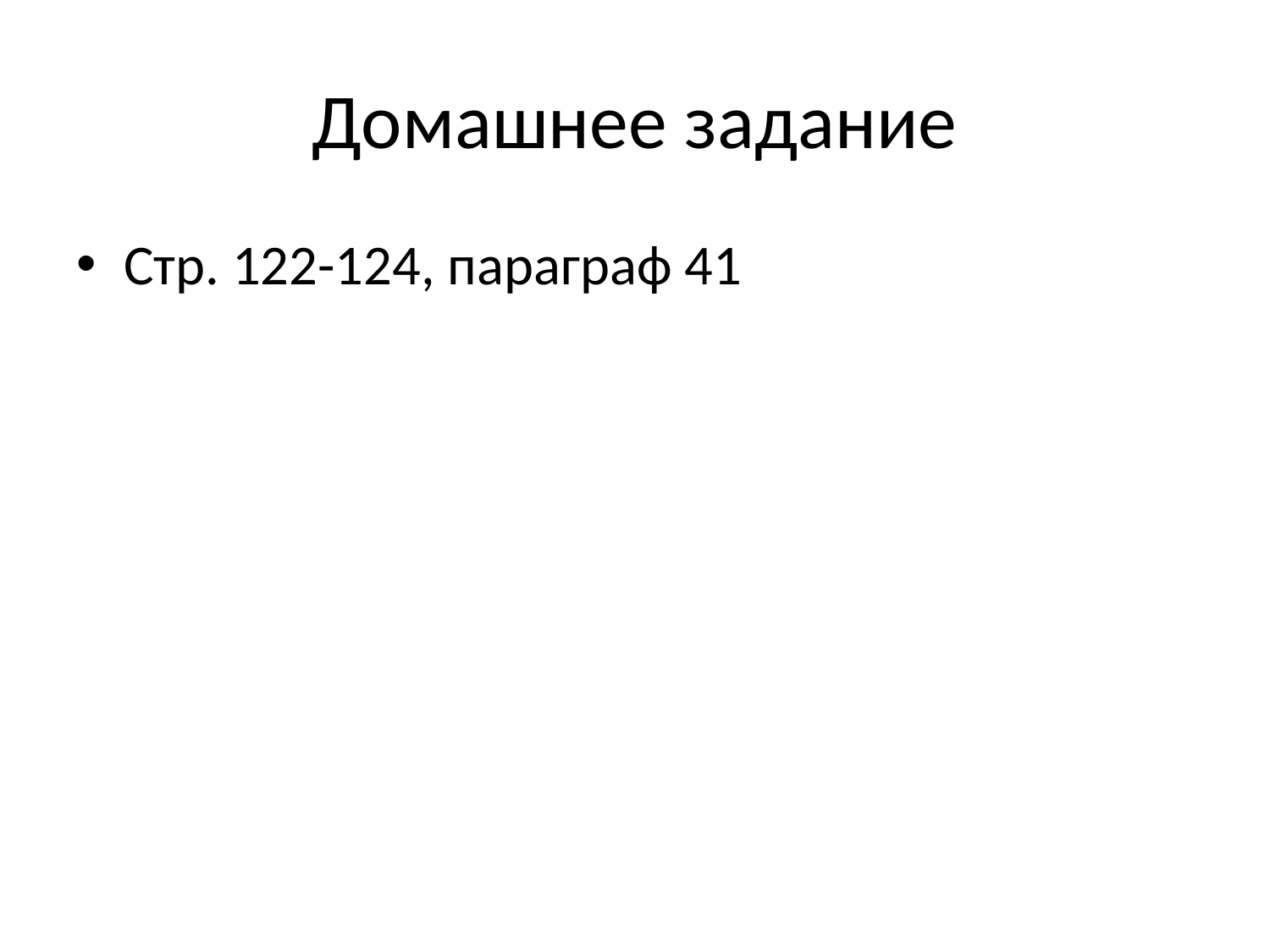

# Домашнее задание
Стр. 122-124, параграф 41